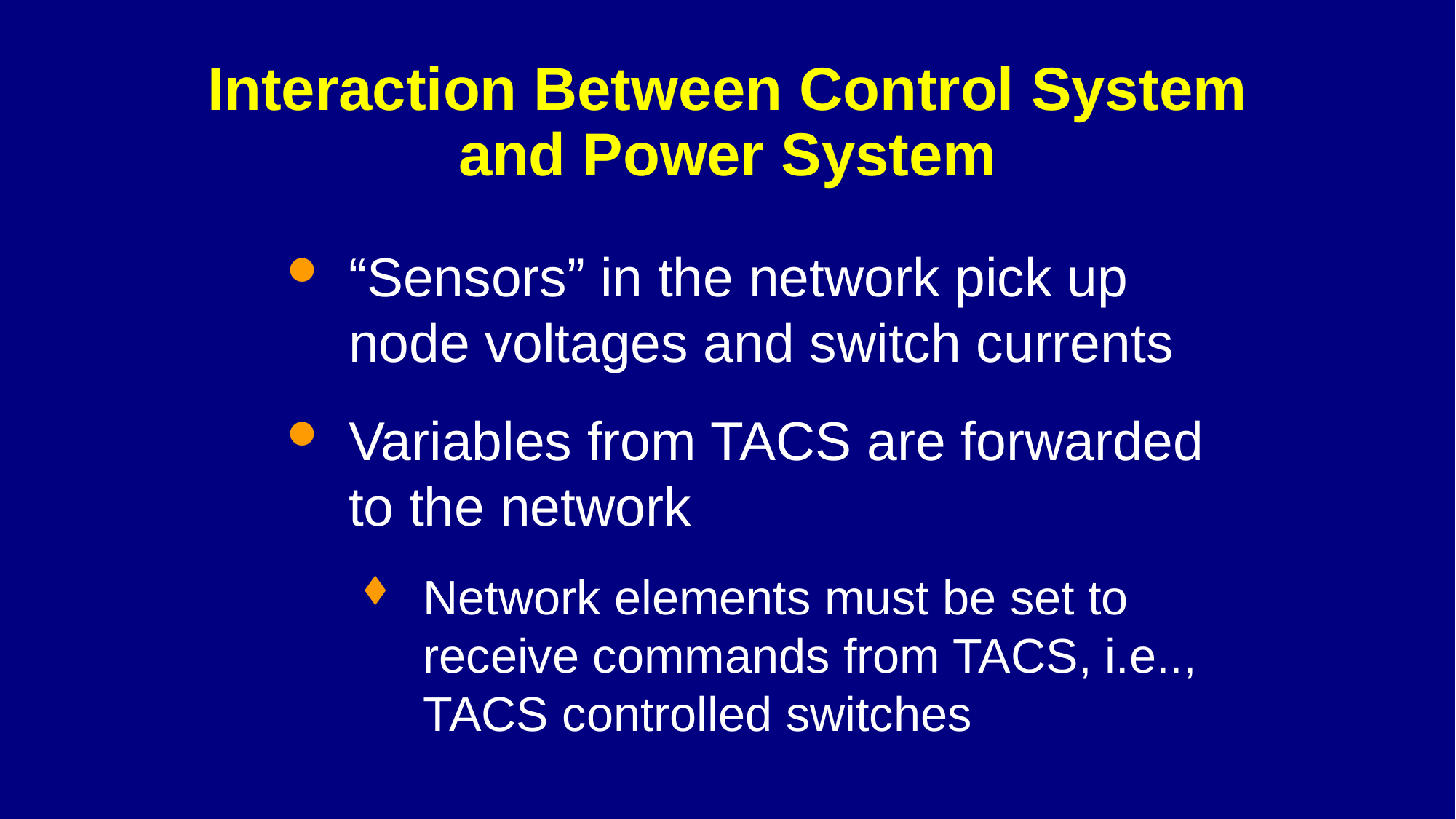

# Interaction Between Control System and Power System
“Sensors” in the network pick up node voltages and switch currents
Variables from TACS are forwarded to the network
Network elements must be set to receive commands from TACS, i.e.., TACS controlled switches